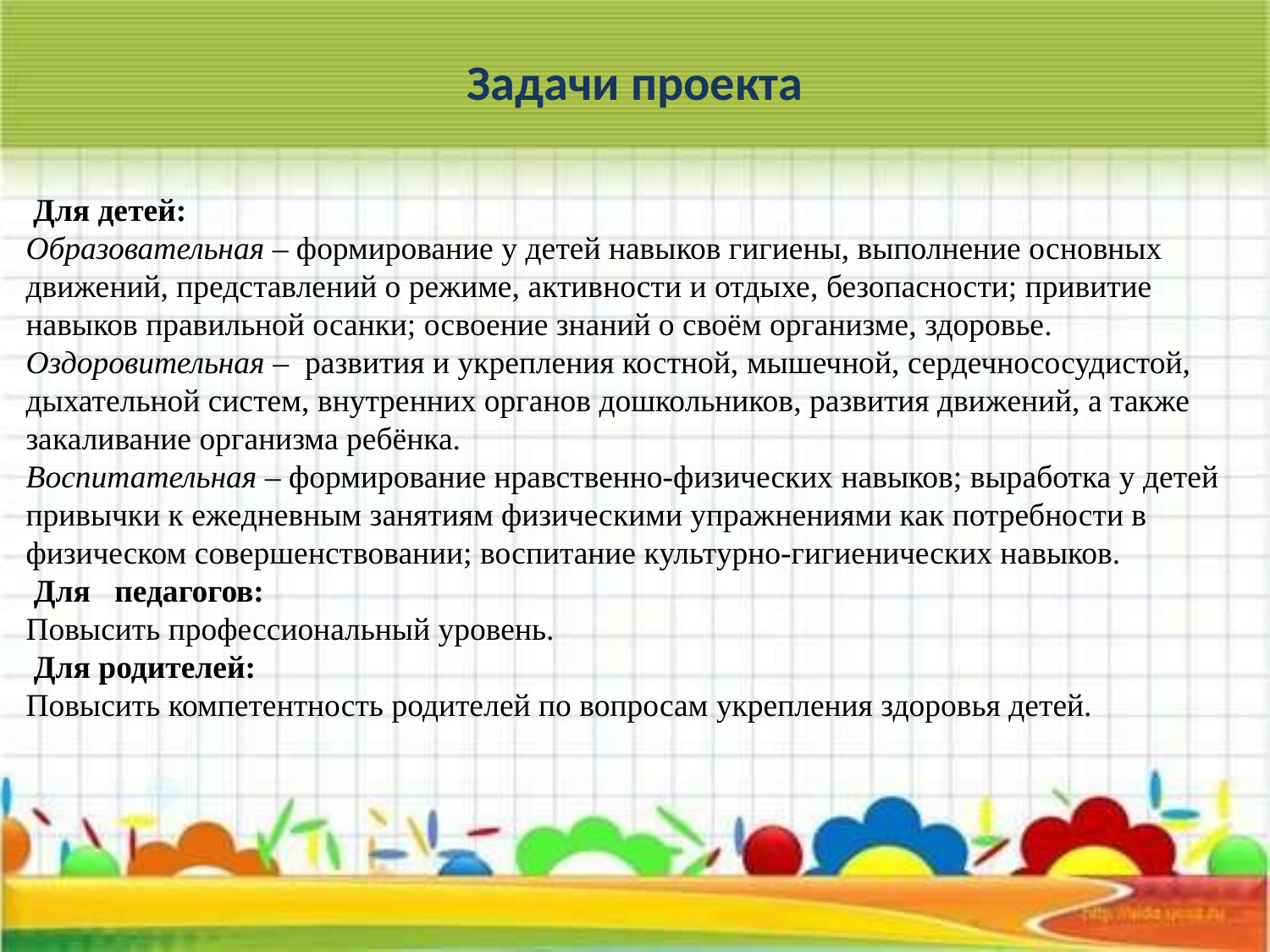

# Задачи проекта
 Для детей:
Образовательная – формирование у детей навыков гигиены, выполнение основных движений, представлений о режиме, активности и отдыхе, безопасности; привитие навыков правильной осанки; освоение знаний о своём организме, здоровье.
Оздоровительная –  развития и укрепления костной, мышечной, сердечнососудистой, дыхательной систем, внутренних органов дошкольников, развития движений, а также закаливание организма ребёнка.
Воспитательная – формирование нравственно-физических навыков; выработка у детей привычки к ежедневным занятиям физическими упражнениями как потребности в физическом совершенствовании; воспитание культурно-гигиенических навыков.
 Для   педагогов:                                                                                                                       Повысить профессиональный уровень.
 Для родителей:
Повысить компетентность родителей по вопросам укрепления здоровья детей.